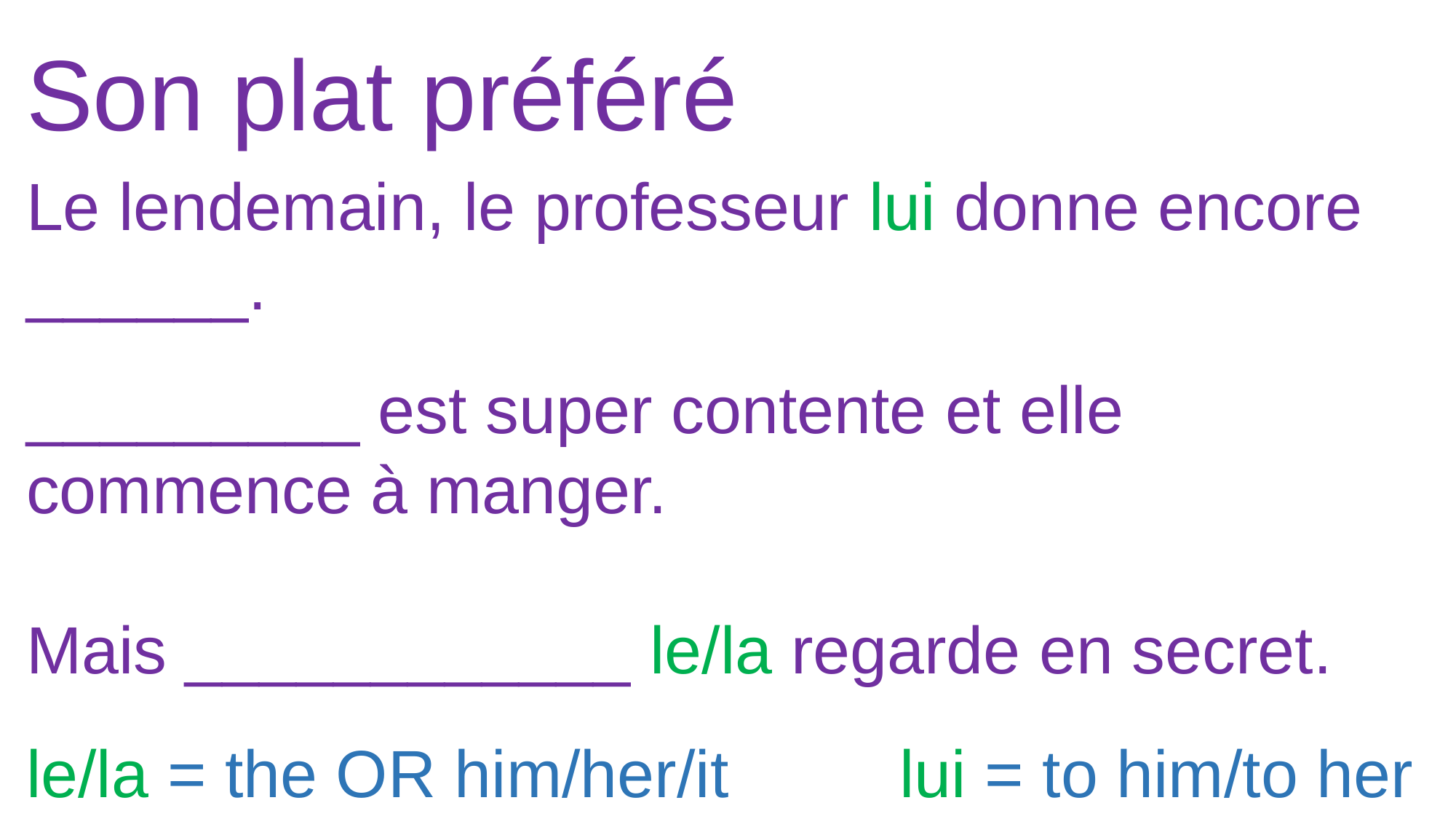

Son plat préféré
Le lendemain, le professeur lui donne encore ______.
_________ est super contente et elle commence à manger.

Mais ____________ le/la regarde en secret.

le/la = the OR him/her/it		lui = to him/to her